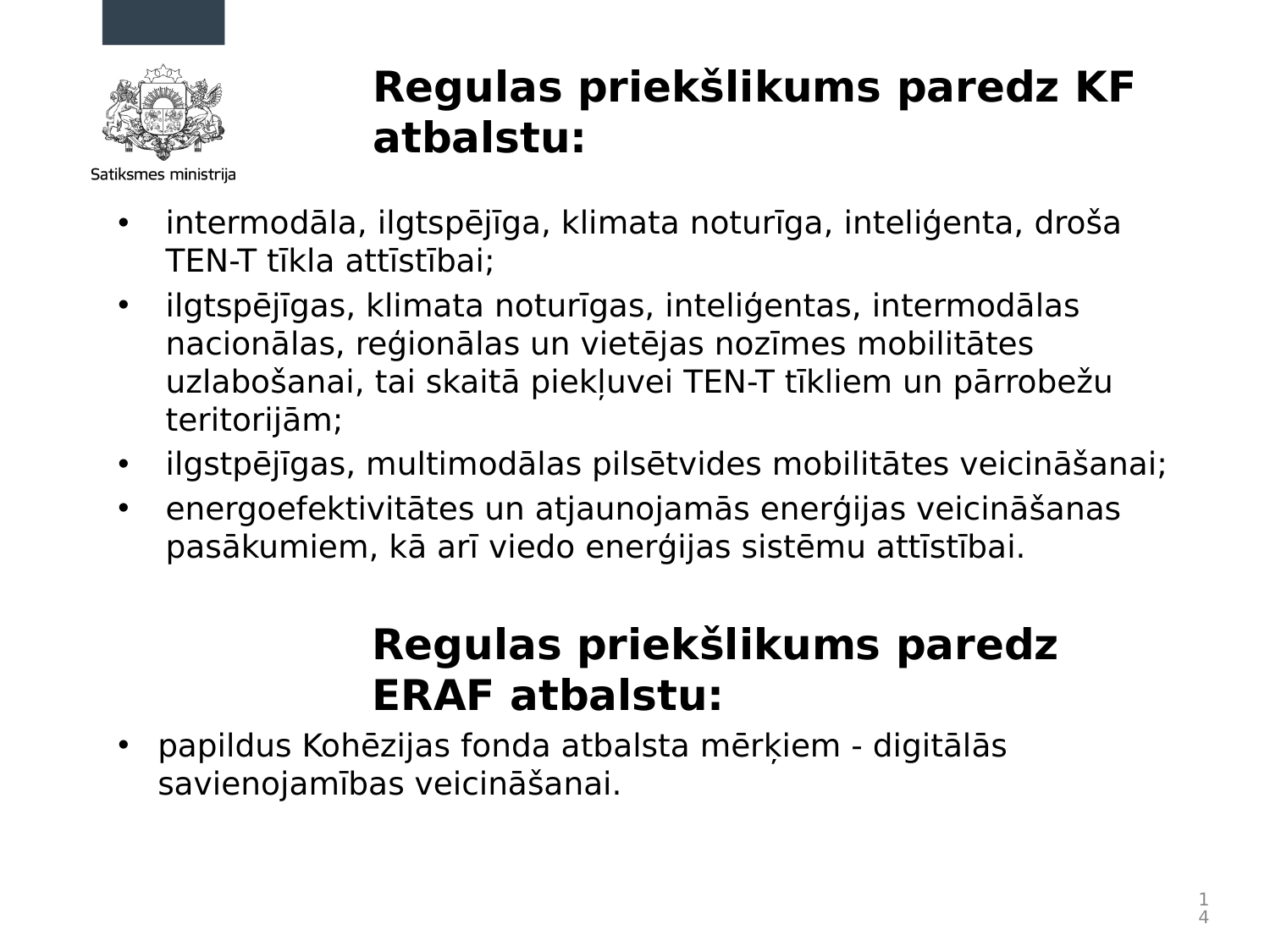

# Regulas priekšlikums paredz KF atbalstu:
intermodāla, ilgtspējīga, klimata noturīga, inteliģenta, droša TEN-T tīkla attīstībai;
ilgtspējīgas, klimata noturīgas, inteliģentas, intermodālas nacionālas, reģionālas un vietējas nozīmes mobilitātes uzlabošanai, tai skaitā piekļuvei TEN-T tīkliem un pārrobežu teritorijām;
ilgstpējīgas, multimodālas pilsētvides mobilitātes veicināšanai;
energoefektivitātes un atjaunojamās enerģijas veicināšanas  pasākumiem, kā arī viedo enerģijas sistēmu attīstībai.

		Regulas priekšlikums paredz 			ERAF atbalstu:
papildus Kohēzijas fonda atbalsta mērķiem - digitālās savienojamības veicināšanai.

14